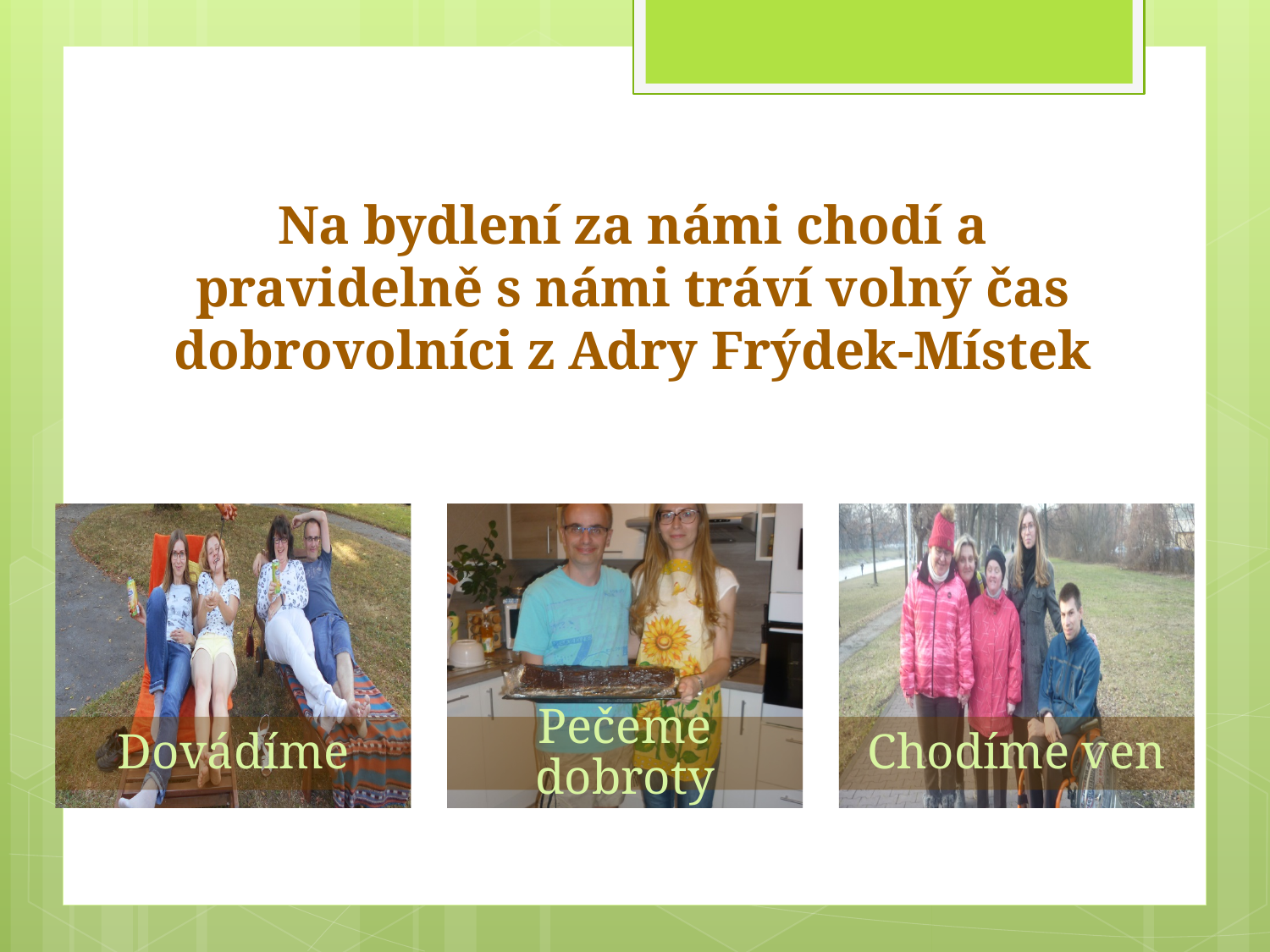

# Na bydlení za námi chodí a pravidelně s námi tráví volný čas dobrovolníci z Adry Frýdek-Místek
Dovádíme
Pečeme dobroty
Chodíme ven